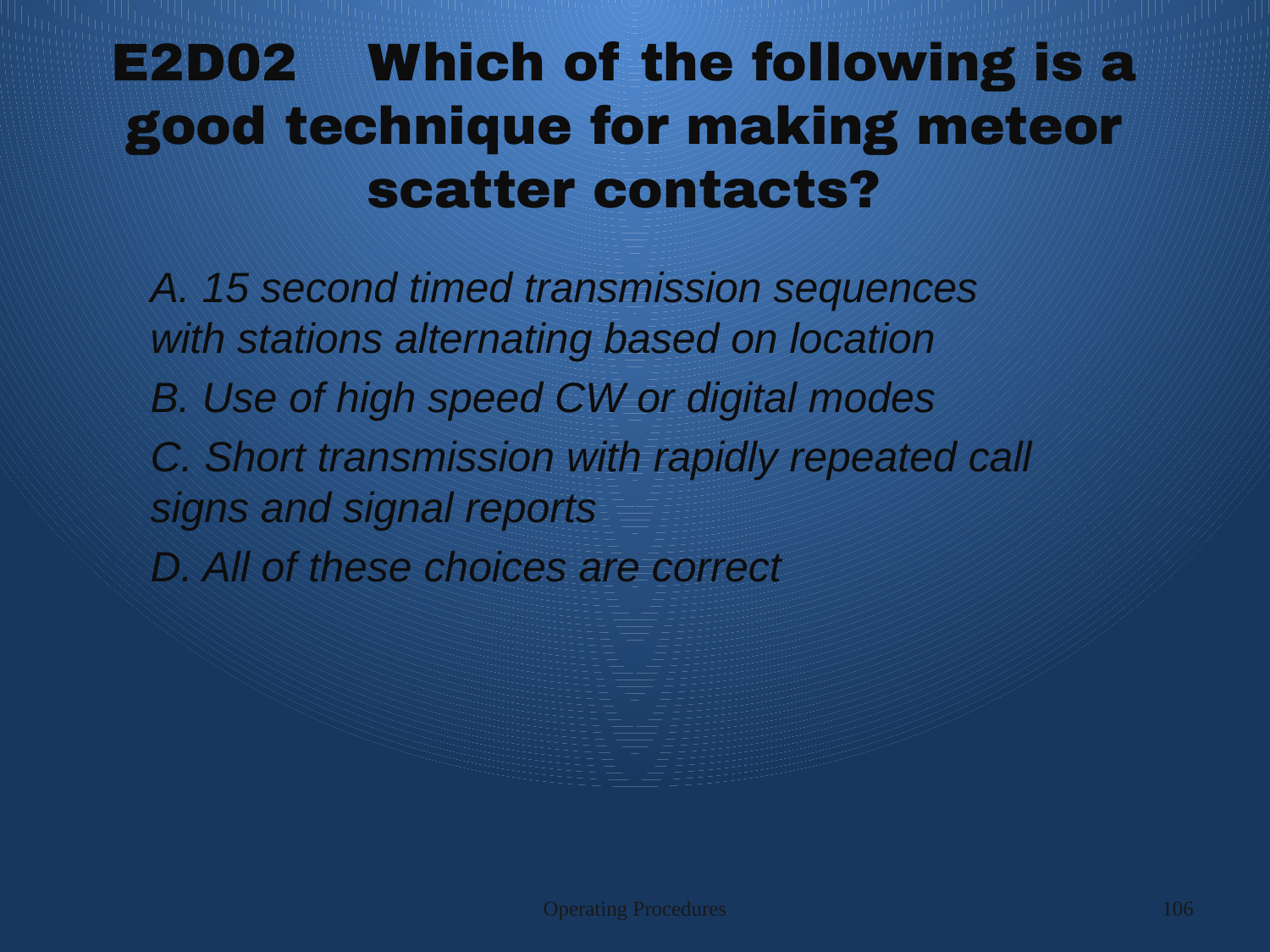

# E2D02    Which of the following is a good technique for making meteor scatter contacts?
A. 15 second timed transmission sequences with stations alternating based on location
B. Use of high speed CW or digital modes
C. Short transmission with rapidly repeated call signs and signal reports
D. All of these choices are correct
Operating Procedures
106